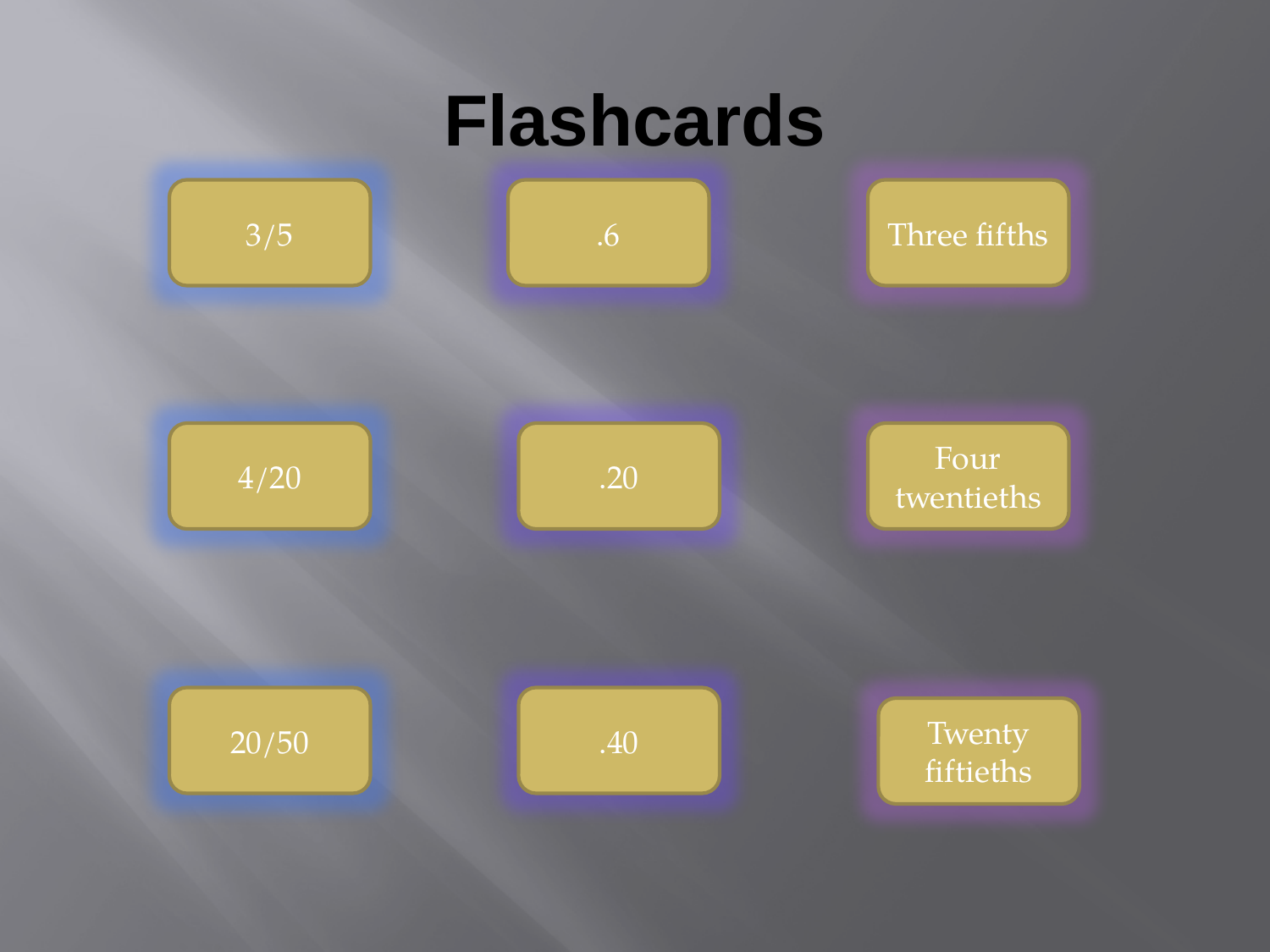

# Flashcards
3/5
.6
Three fifths
4/20
.20
Four twentieths
20/50
.40
Twenty fiftieths